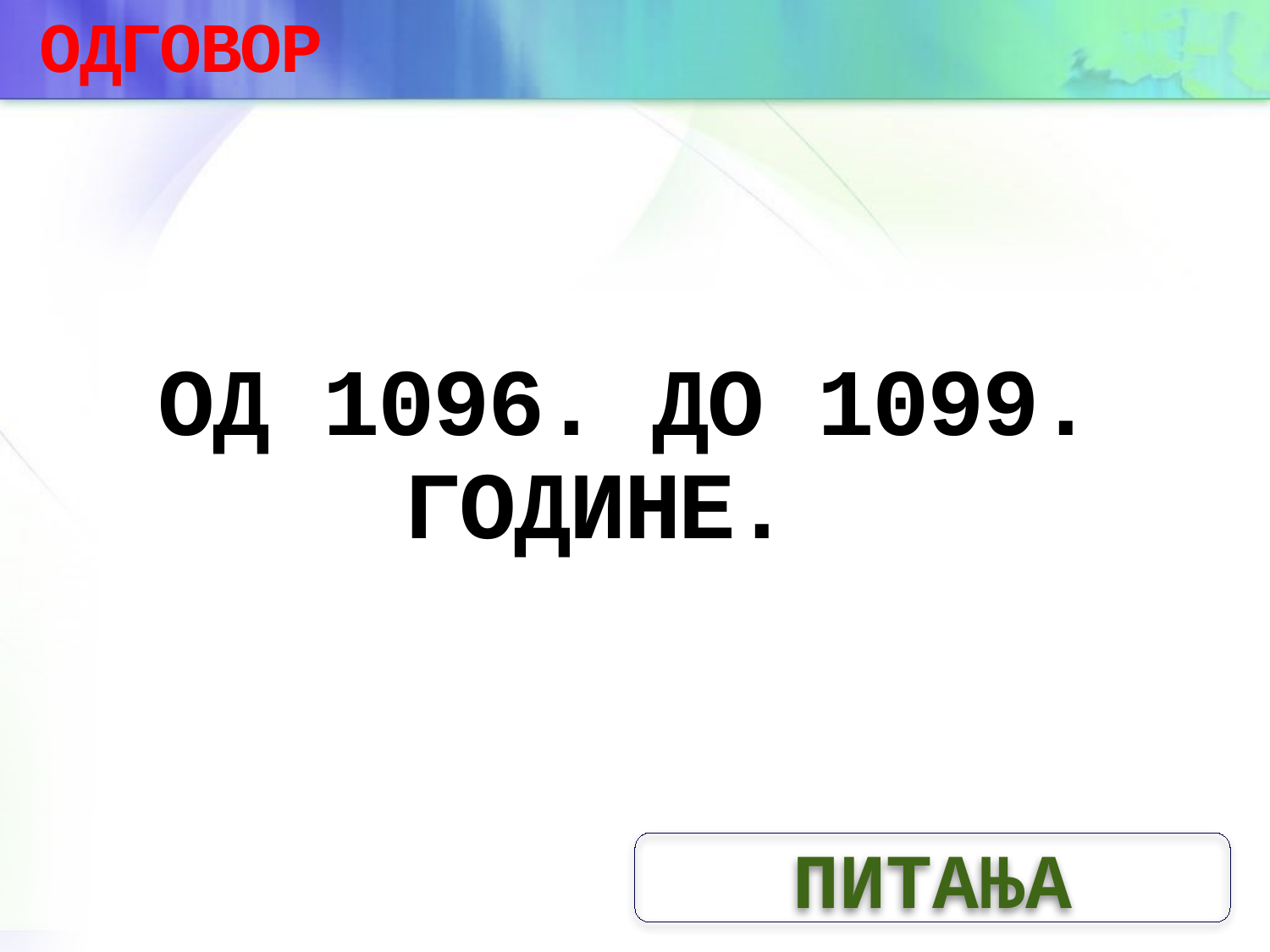

ОДГОВОР
# ОД 1096. ДО 1099. ГОДИНЕ.
ПИТАЊА